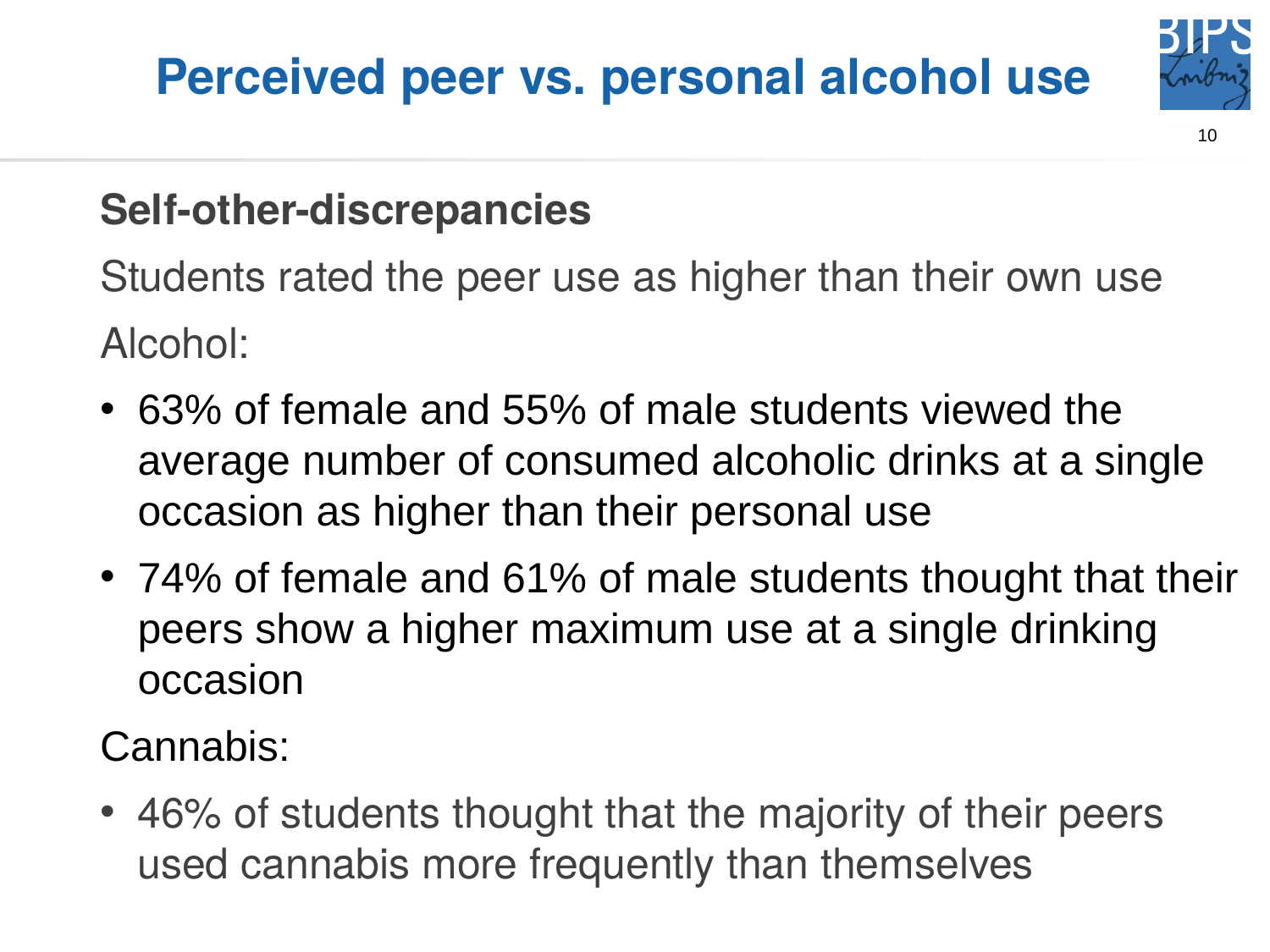

# Perceived peer vs. personal alcohol use

Self-other-discrepancies
Students rated the peer use as higher than their own use
Alcohol:
63% of female and 55% of male students viewed the average number of consumed alcoholic drinks at a single occasion as higher than their personal use
74% of female and 61% of male students thought that their peers show a higher maximum use at a single drinking occasion
Cannabis:
46% of students thought that the majority of their peers used cannabis more frequently than themselves